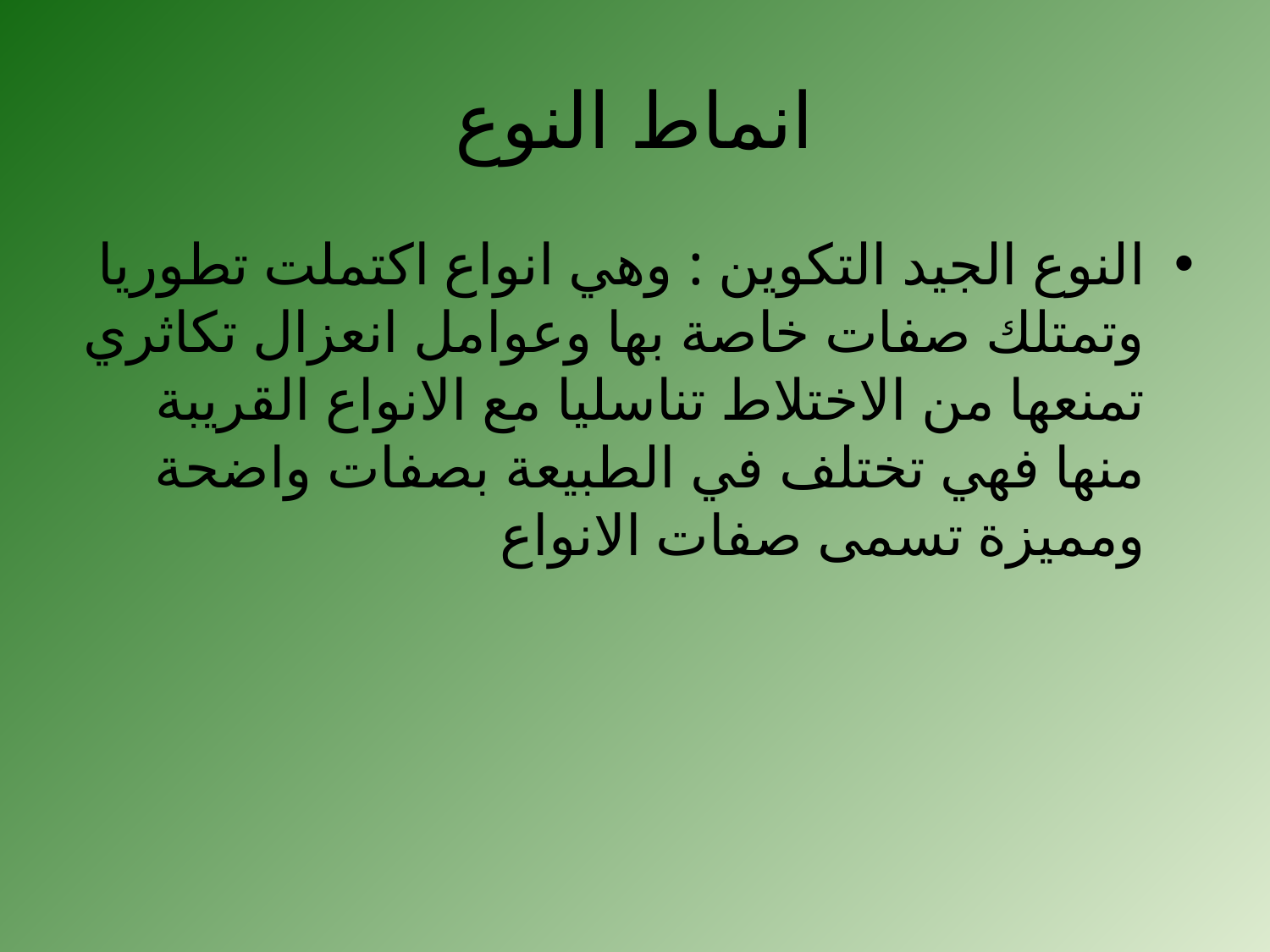

# انماط النوع
النوع الجيد التكوين : وهي انواع اكتملت تطوريا وتمتلك صفات خاصة بها وعوامل انعزال تكاثري تمنعها من الاختلاط تناسليا مع الانواع القريبة منها فهي تختلف في الطبيعة بصفات واضحة ومميزة تسمى صفات الانواع